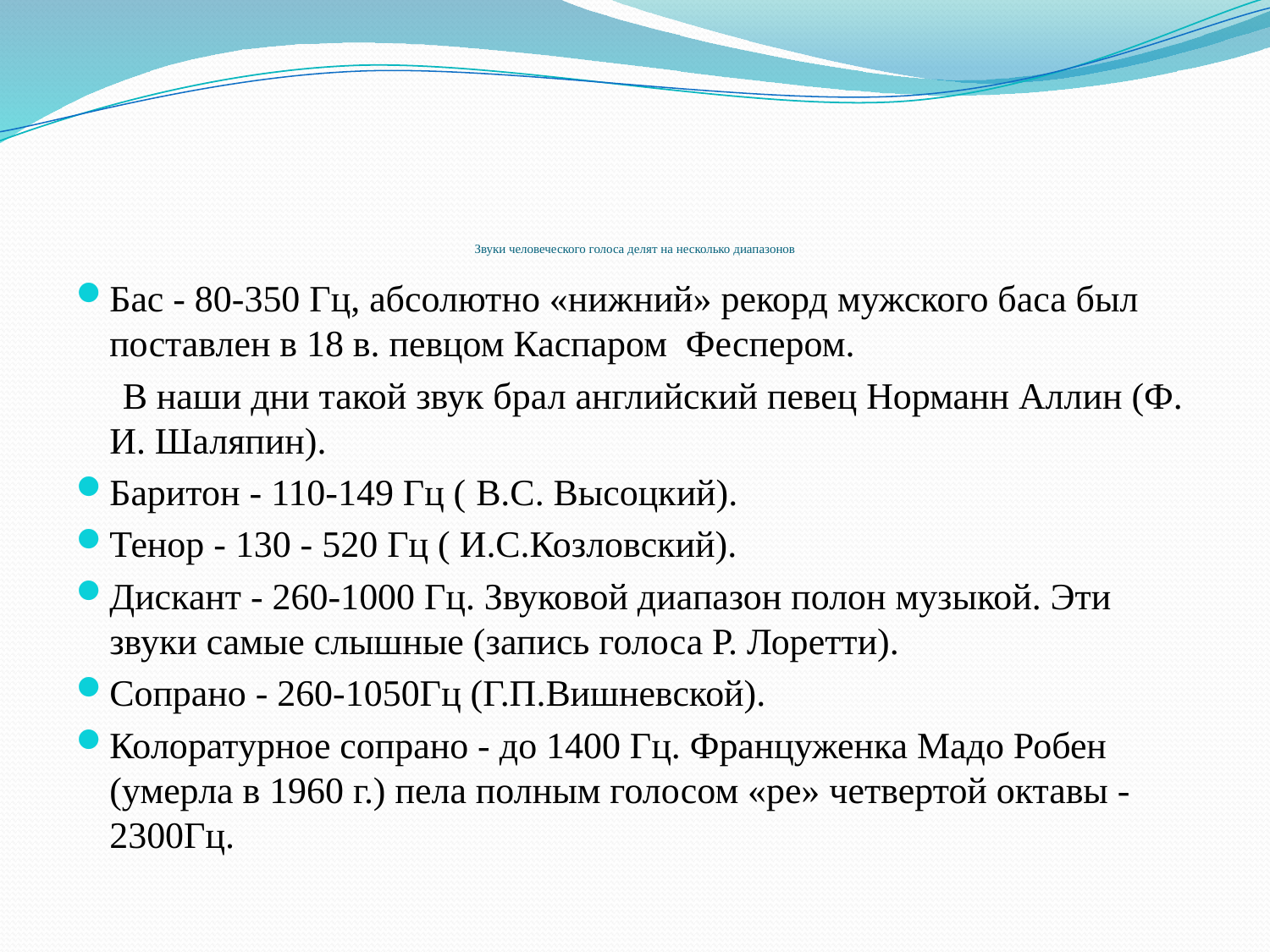

# Звуки человеческого голоса делят на несколько диапазонов
Бас - 80-350 Гц, абсолютно «нижний» рекорд мужского баса был поставлен в 18 в. певцом Каспаром  Феспером.
     В наши дни такой звук брал английский певец Норманн Аллин (Ф. И. Шаляпин).
Баритон - 110-149 Гц ( B.C. Высоцкий).
Тенор - 130 - 520 Гц ( И.С.Козловский).
Дискант - 260-1000 Гц. Звуковой диапазон полон музыкой. Эти звуки самые слышные (запись голоса Р. Лоретти).
Сопрано - 260-1050Гц (Г.П.Вишневской).
Колоратурное сопрано - до 1400 Гц. Француженка Мадо Робен (умерла в 1960 г.) пела полным голосом «ре» четвертой октавы - 2300Гц.